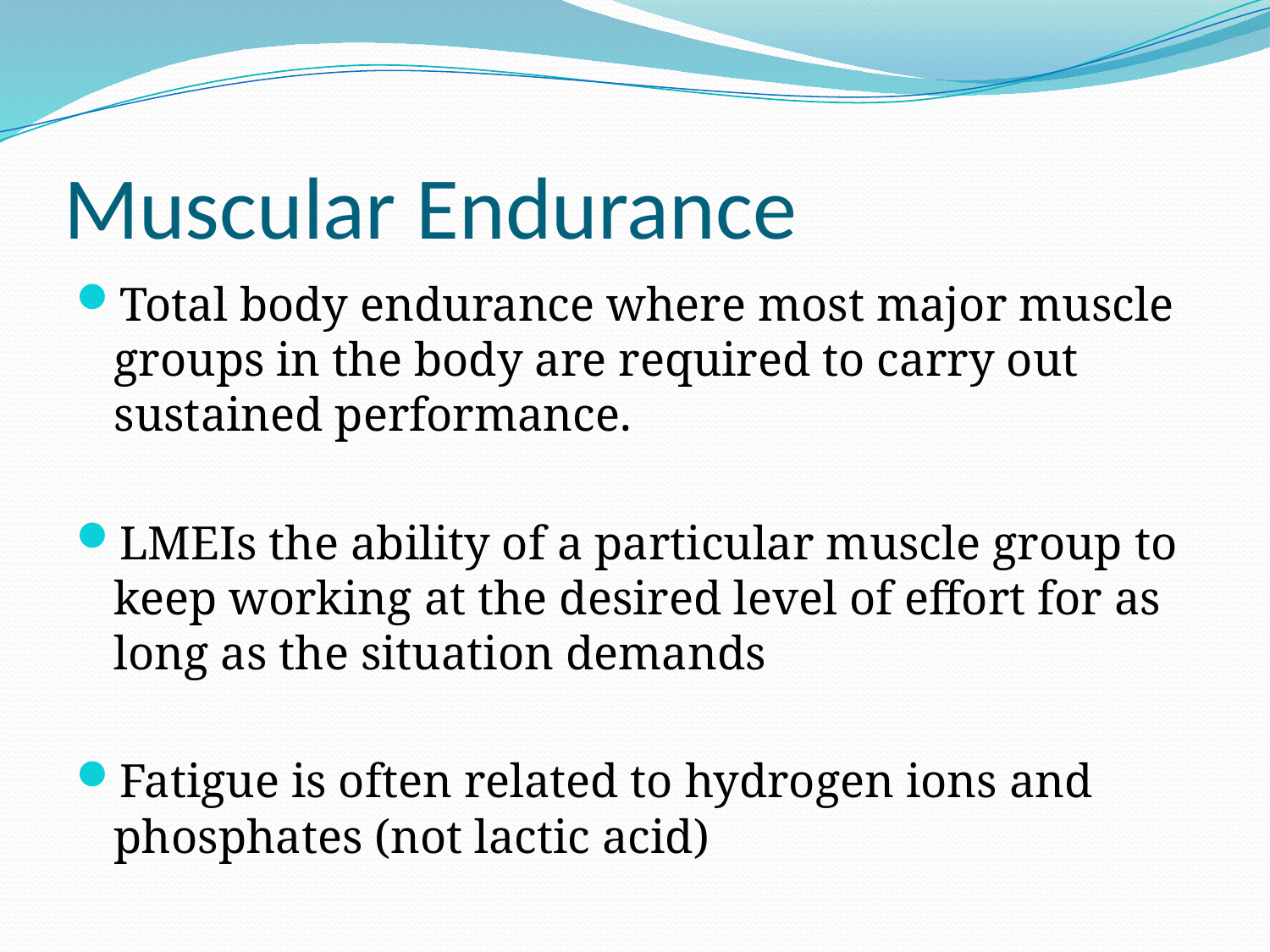

# Muscular Endurance
Total body endurance where most major muscle groups in the body are required to carry out sustained performance.

LMEIs the ability of a particular muscle group to keep working at the desired level of effort for as long as the situation demands

Fatigue is often related to hydrogen ions and phosphates (not lactic acid)